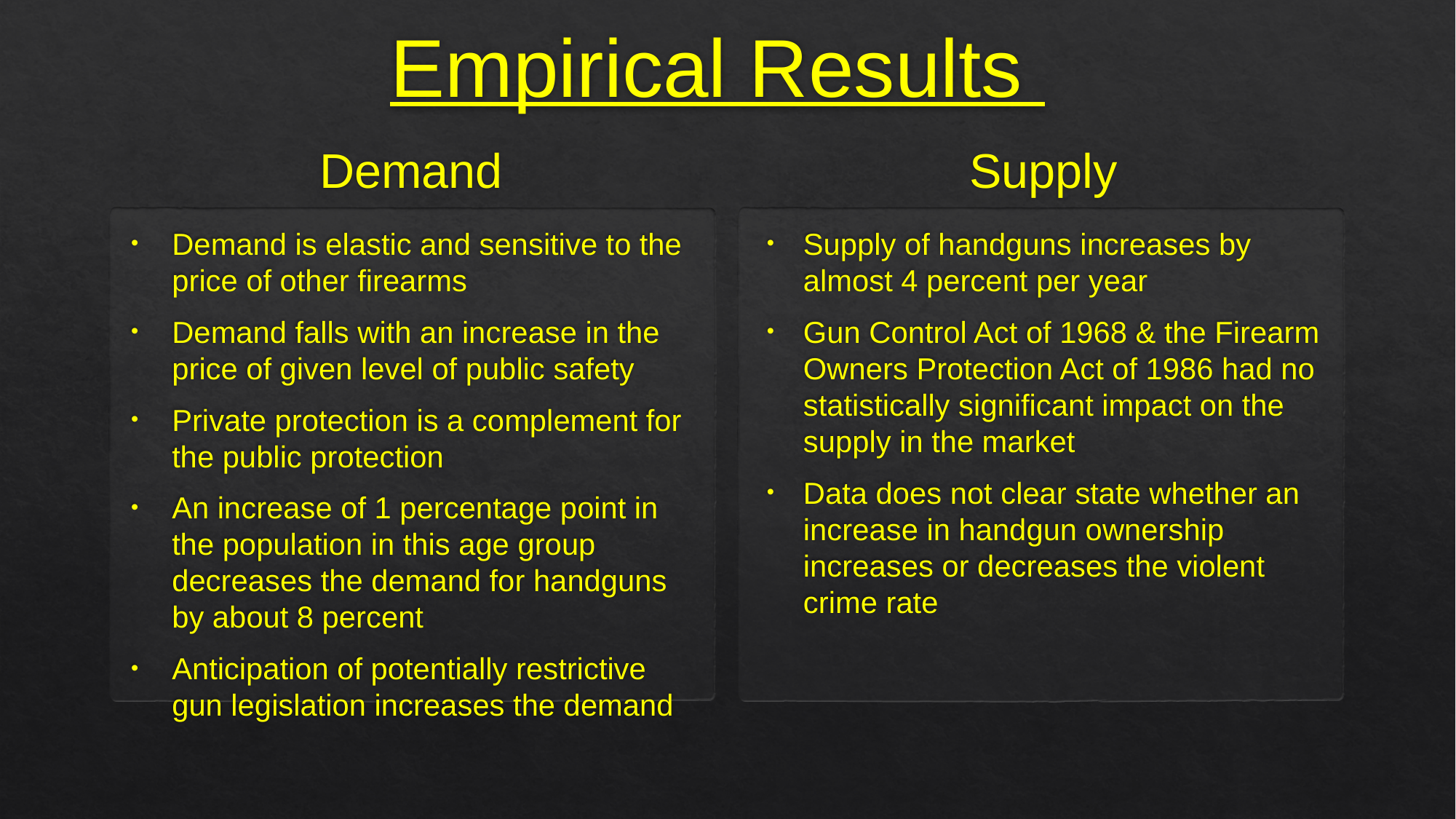

# Empirical Results
Demand
Supply
Supply of handguns increases by almost 4 percent per year
Gun Control Act of 1968 & the Firearm Owners Protection Act of 1986 had no statistically significant impact on the supply in the market
Data does not clear state whether an increase in handgun ownership increases or decreases the violent crime rate
Demand is elastic and sensitive to the price of other firearms
Demand falls with an increase in the price of given level of public safety
Private protection is a complement for the public protection
An increase of 1 percentage point in the population in this age group decreases the demand for handguns by about 8 percent
Anticipation of potentially restrictive gun legislation increases the demand